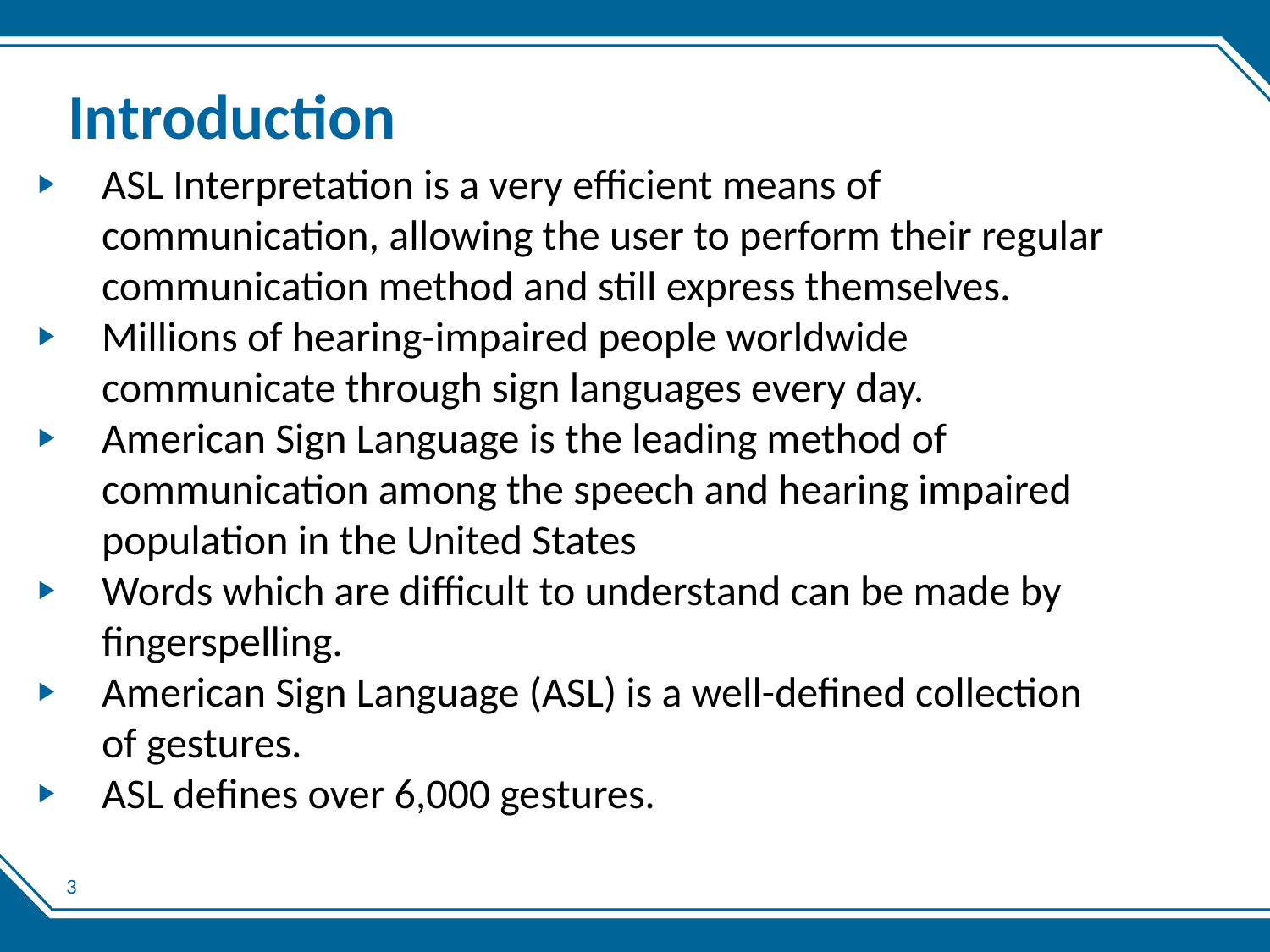

# Introduction
ASL Interpretation is a very efficient means of communication, allowing the user to perform their regular communication method and still express themselves.
Millions of hearing-impaired people worldwide communicate through sign languages every day.
American Sign Language is the leading method of communication among the speech and hearing impaired population in the United States
Words which are difficult to understand can be made by fingerspelling.
American Sign Language (ASL) is a well-defined collection of gestures.
ASL defines over 6,000 gestures.